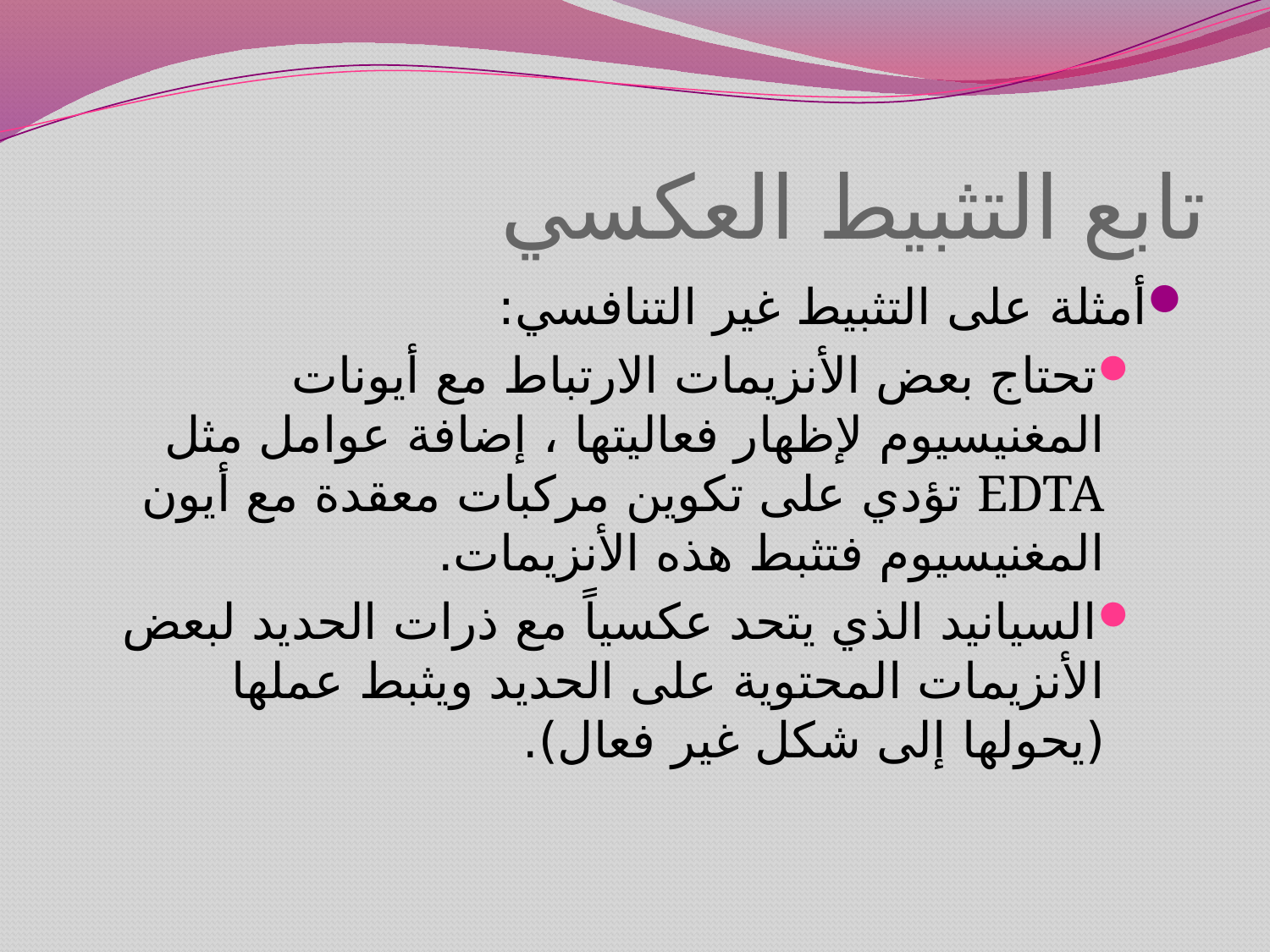

# تابع التثبيط العكسي
أمثلة على التثبيط غير التنافسي:
تحتاج بعض الأنزيمات الارتباط مع أيونات المغنيسيوم لإظهار فعاليتها ، إضافة عوامل مثل EDTA تؤدي على تكوين مركبات معقدة مع أيون المغنيسيوم فتثبط هذه الأنزيمات.
السيانيد الذي يتحد عكسياً مع ذرات الحديد لبعض الأنزيمات المحتوية على الحديد ويثبط عملها (يحولها إلى شكل غير فعال).